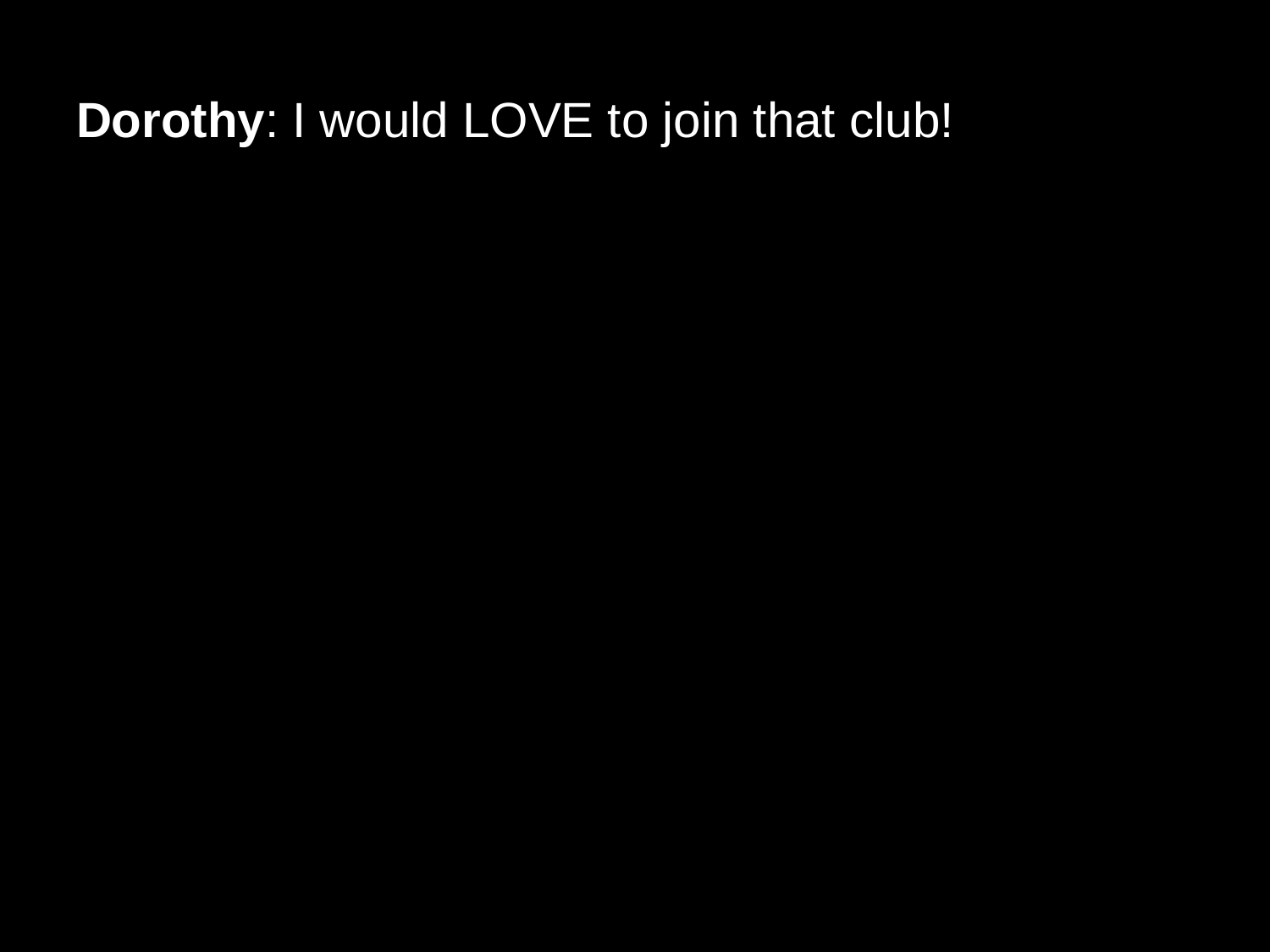

# Dorothy: I would LOVE to join that club!